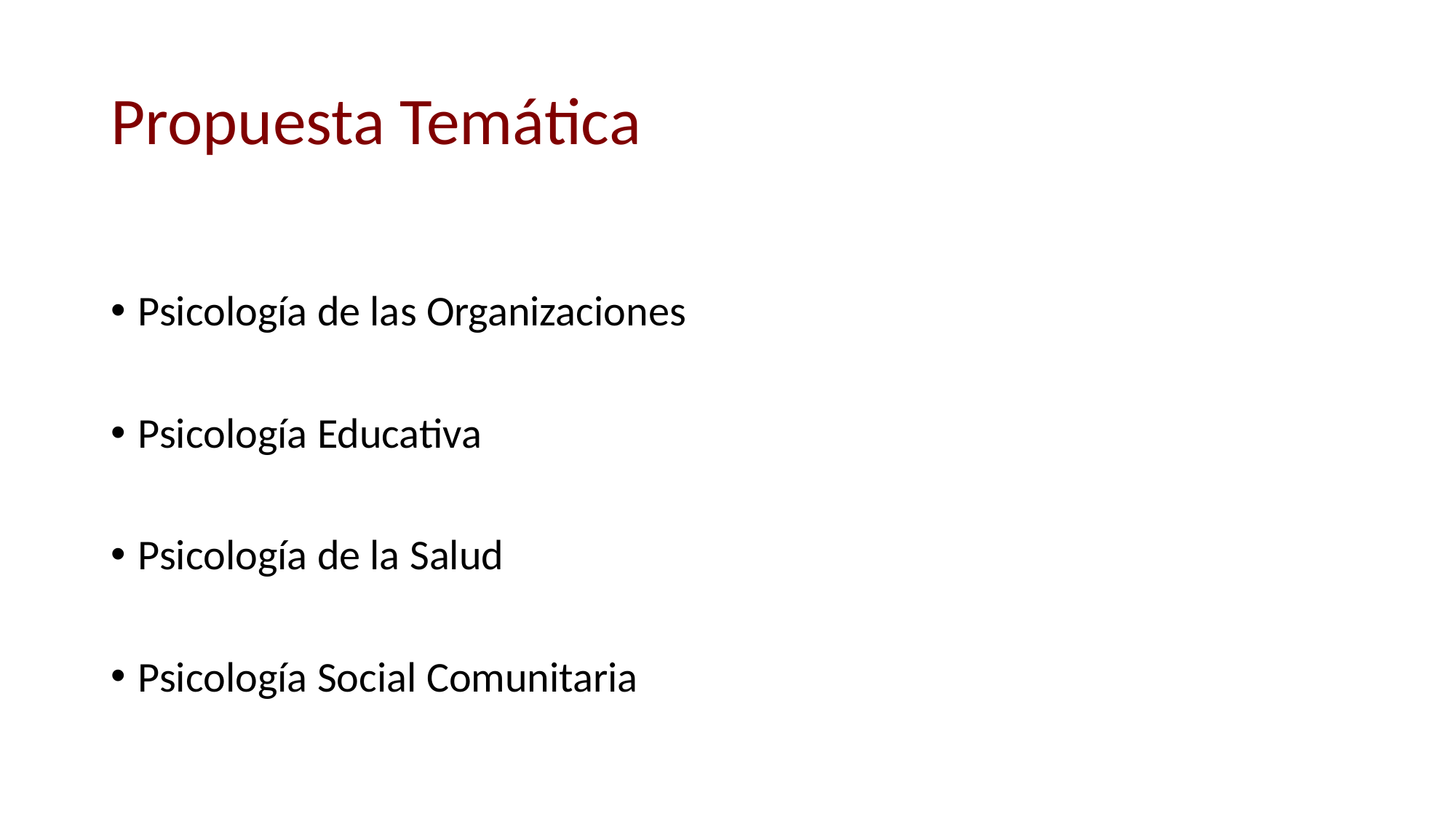

# Propuesta Temática

Psicología de las Organizaciones

Psicología Educativa

Psicología de la Salud

Psicología Social Comunitaria